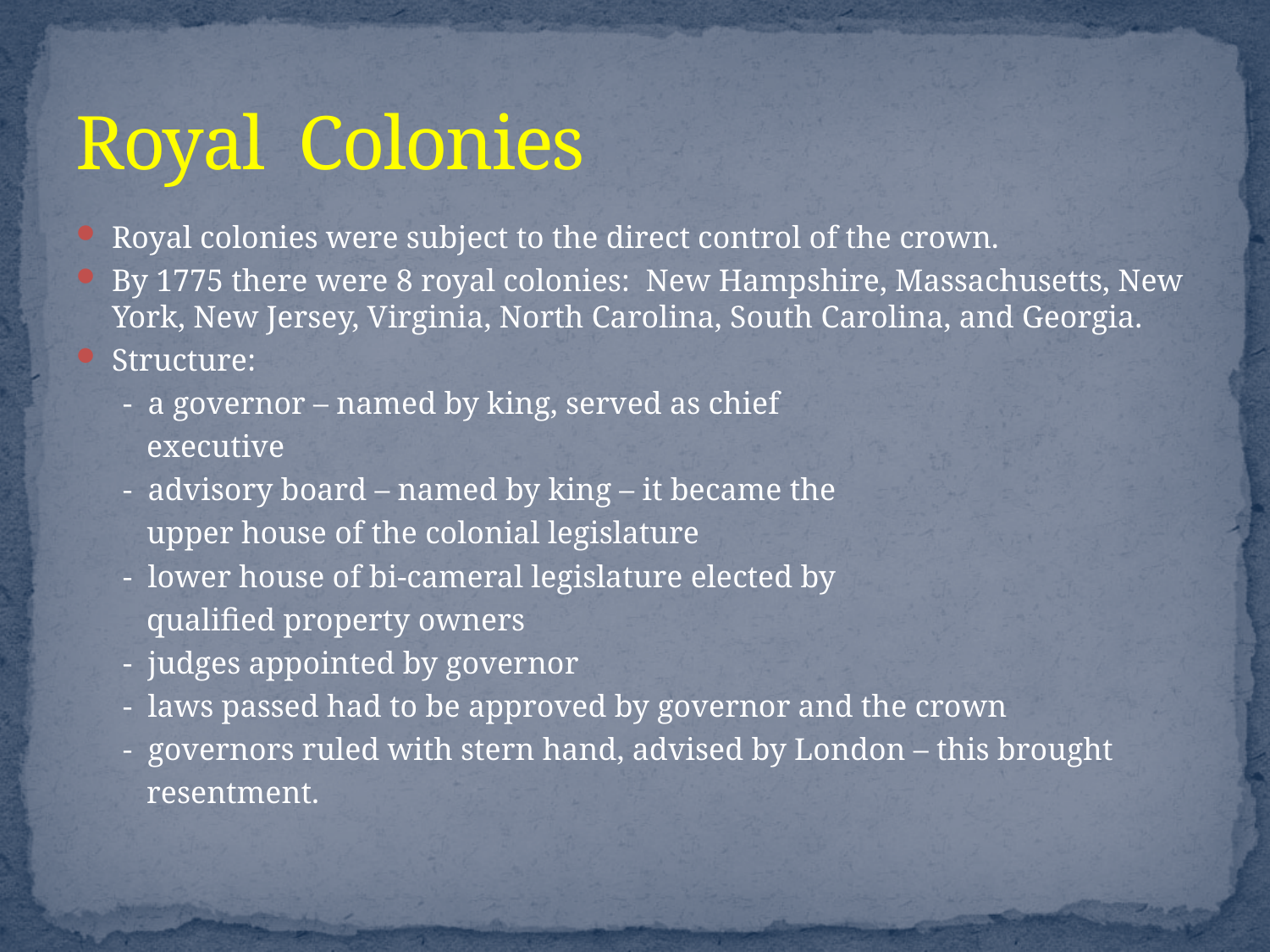

# Royal  Colonies
Royal colonies were subject to the direct control of the crown.
By 1775 there were 8 royal colonies:  New Hampshire, Massachusetts, New York, New Jersey, Virginia, North Carolina, South Carolina, and Georgia.
Structure:
      -  a governor – named by king, served as chief
         executive
      -  advisory board – named by king – it became the
         upper house of the colonial legislature
      -  lower house of bi-cameral legislature elected by
         qualified property owners
      -  judges appointed by governor
      -  laws passed had to be approved by governor and the crown
      -  governors ruled with stern hand, advised by London – this brought
         resentment.